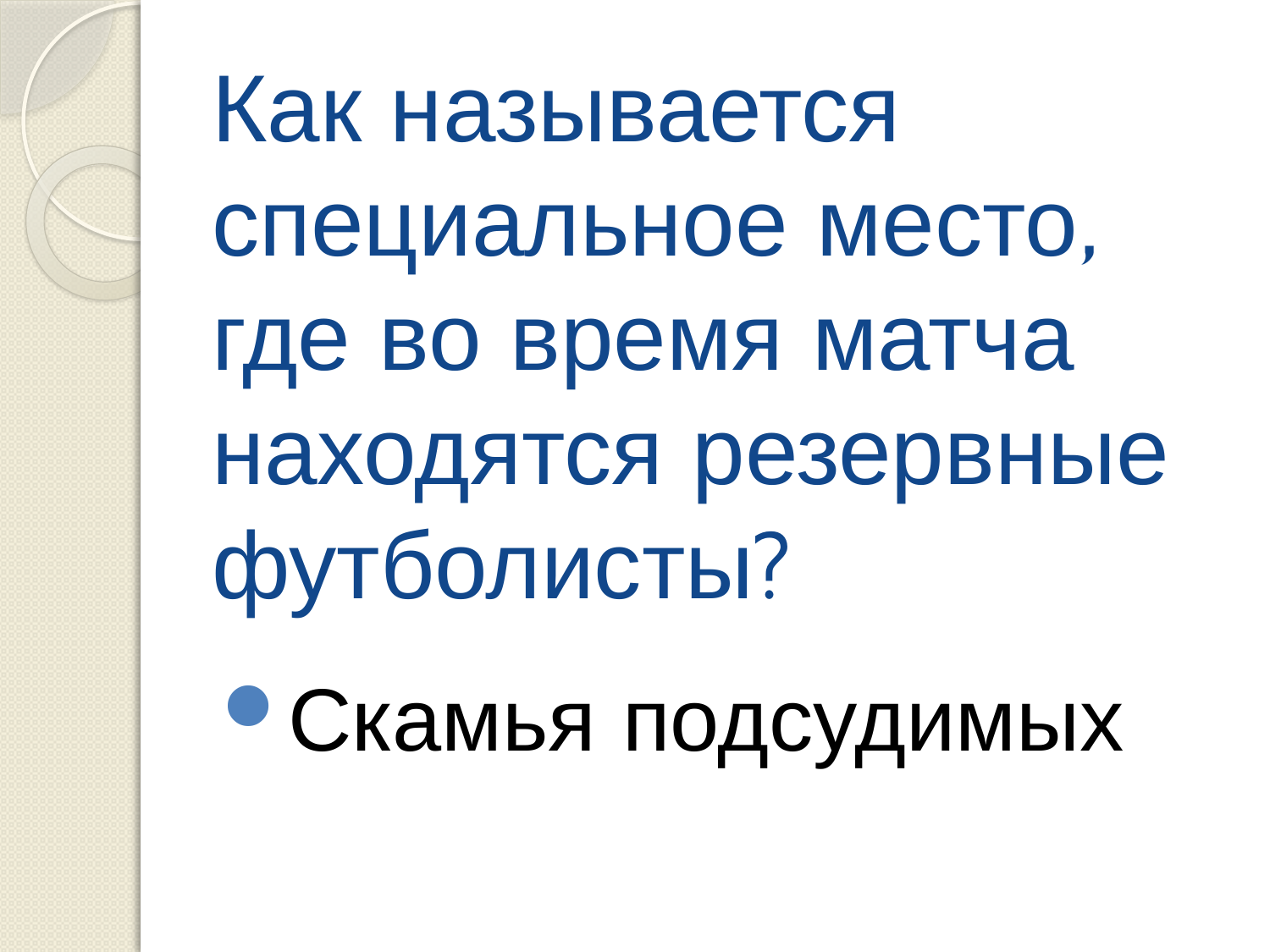

# Как называется специальное место, где во время матча находятся резервные футболисты?
Скамья подсудимых